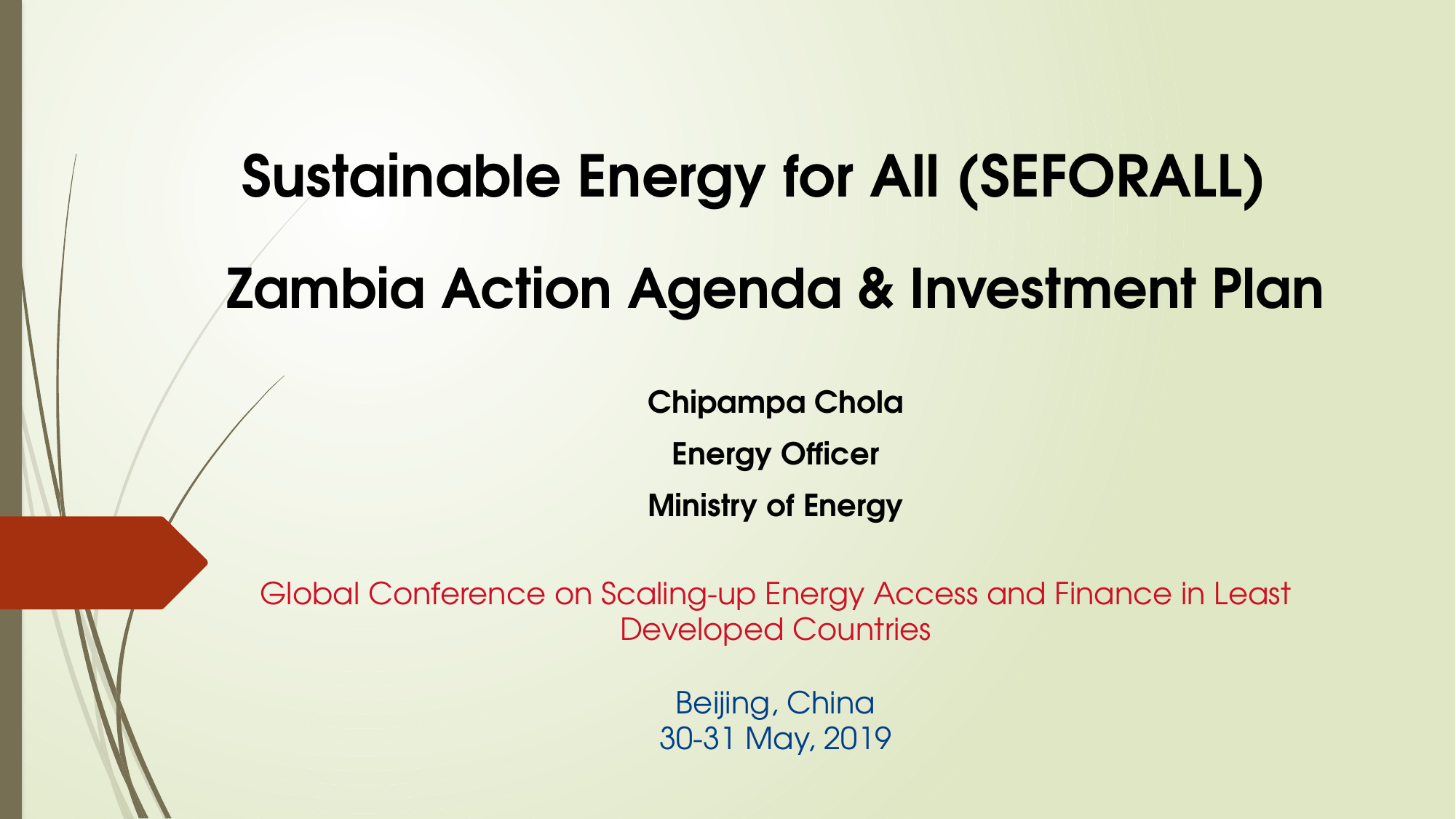

# Sustainable Energy for All (SEFORALL)
Zambia Action Agenda & Investment Plan

Chipampa Chola
Energy Officer
Ministry of Energy

Global Conference on Scaling-up Energy Access and Finance in Least Developed Countries

Beijing, China
30-31 May, 2019